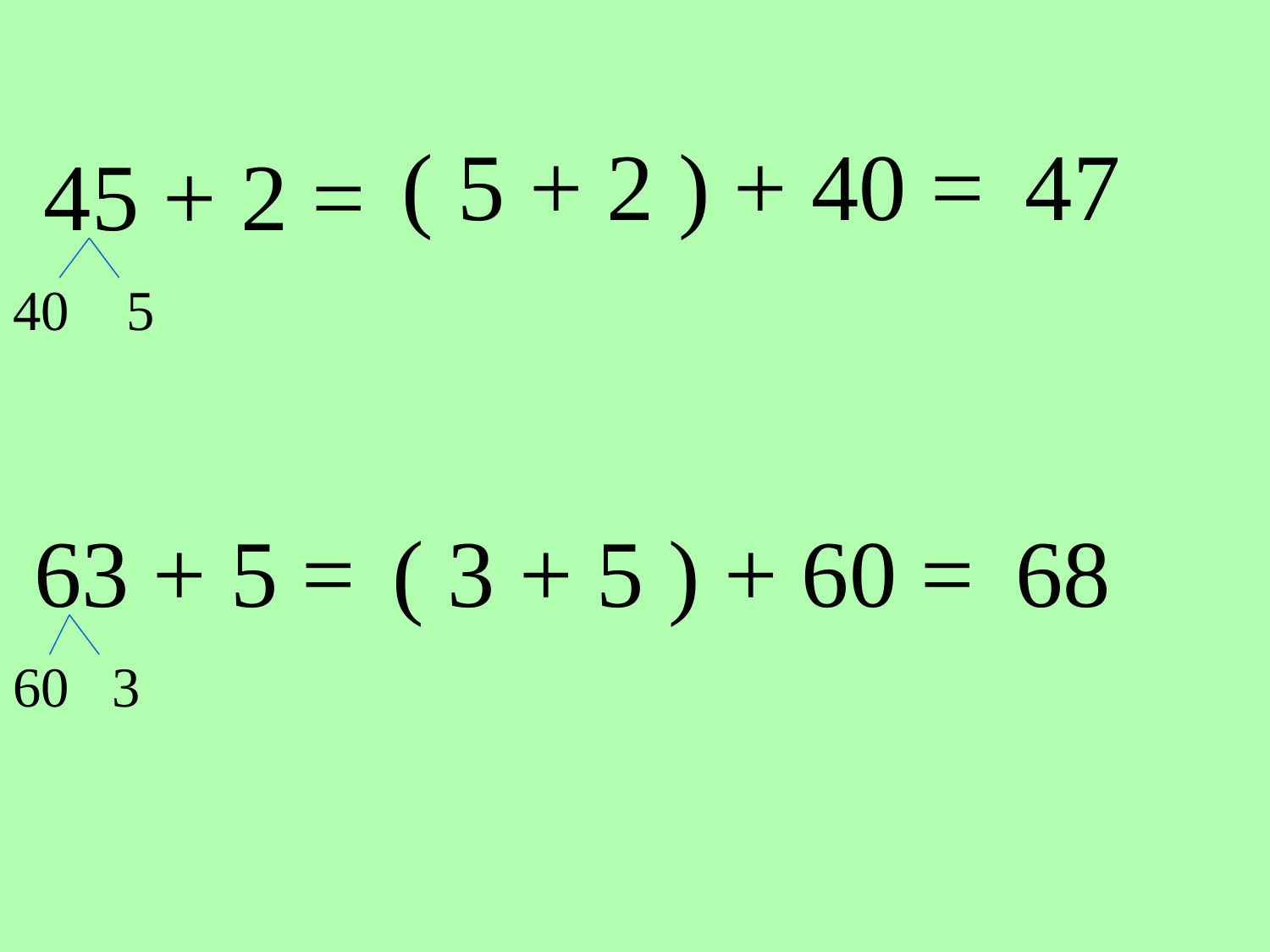

( 5 + 2 ) + 40 =
47
45 + 2 =
40    5
63 + 5 =
( 3 + 5 ) + 60 =
68
60   3